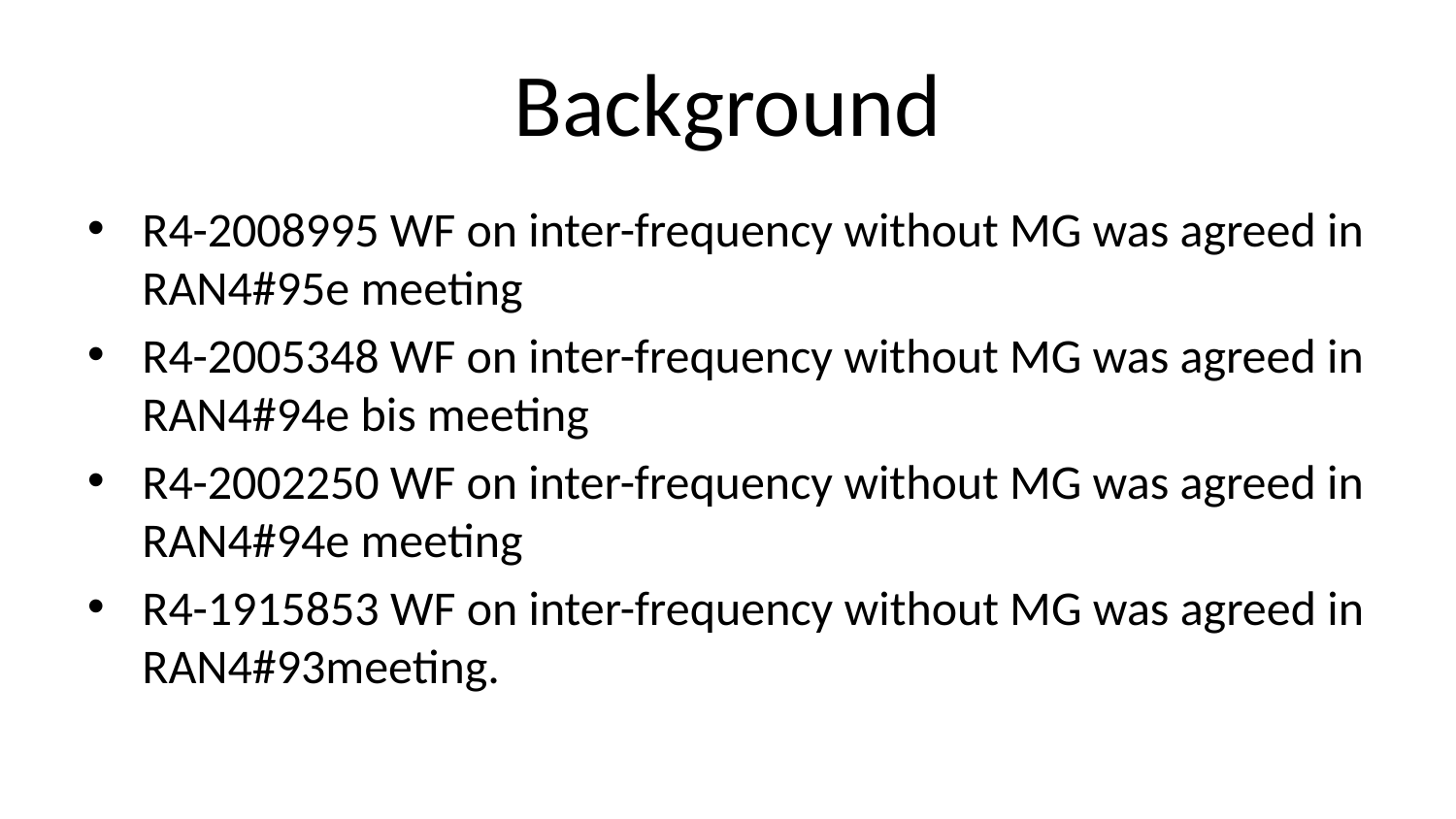

# Background
R4-2008995 WF on inter-frequency without MG was agreed in RAN4#95e meeting
R4-2005348 WF on inter-frequency without MG was agreed in RAN4#94e bis meeting
R4-2002250 WF on inter-frequency without MG was agreed in RAN4#94e meeting
R4-1915853 WF on inter-frequency without MG was agreed in RAN4#93meeting.